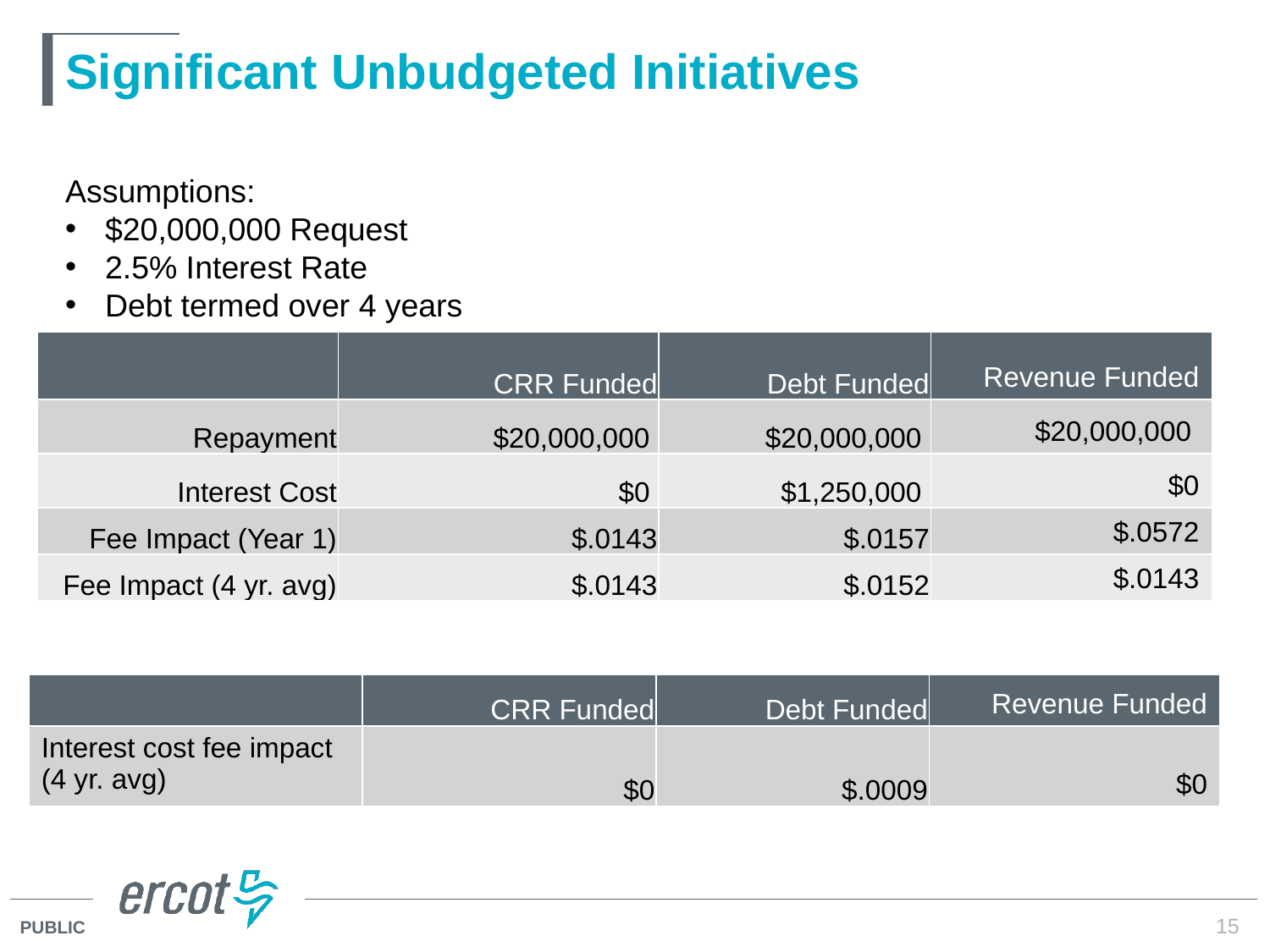

# Significant Unbudgeted Initiatives
Assumptions:
$20,000,000 Request
2.5% Interest Rate
Debt termed over 4 years
|  | CRR Funded | Debt Funded | Revenue Funded |
| --- | --- | --- | --- |
| Repayment | $20,000,000 | $20,000,000 | $20,000,000 |
| Interest Cost | $0 | $1,250,000 | $0 |
| Fee Impact (Year 1) | $.0143 | $.0157 | $.0572 |
| Fee Impact (4 yr. avg) | $.0143 | $.0152 | $.0143 |
|  | CRR Funded | Debt Funded | Revenue Funded |
| --- | --- | --- | --- |
| Interest cost fee impact (4 yr. avg) | $0 | $.0009 | $0 |
15